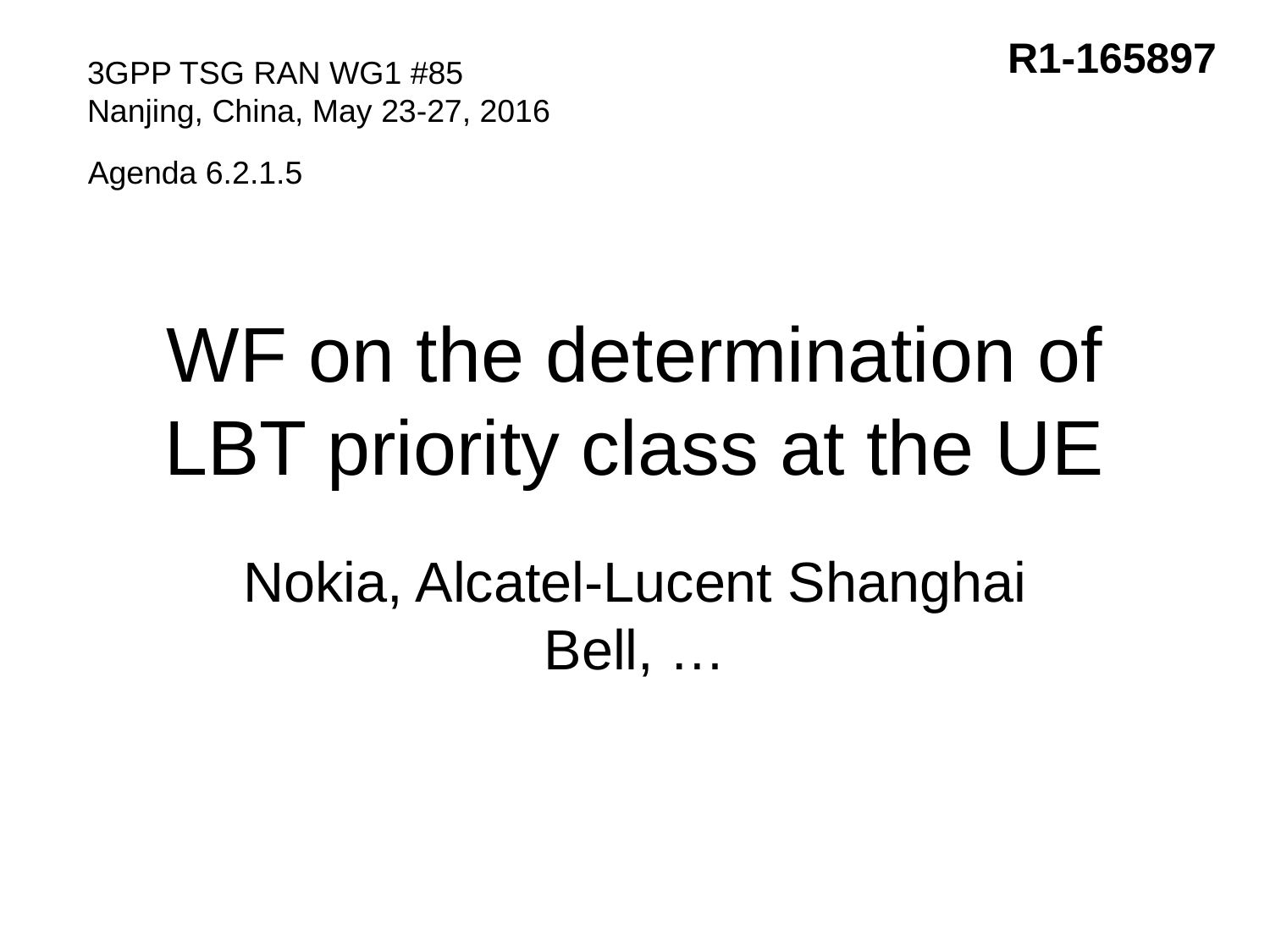

R1-165897
3GPP TSG RAN WG1 #85
Nanjing, China, May 23-27, 2016
Agenda 6.2.1.5
# WF on the determination of LBT priority class at the UE
Nokia, Alcatel-Lucent Shanghai Bell, …